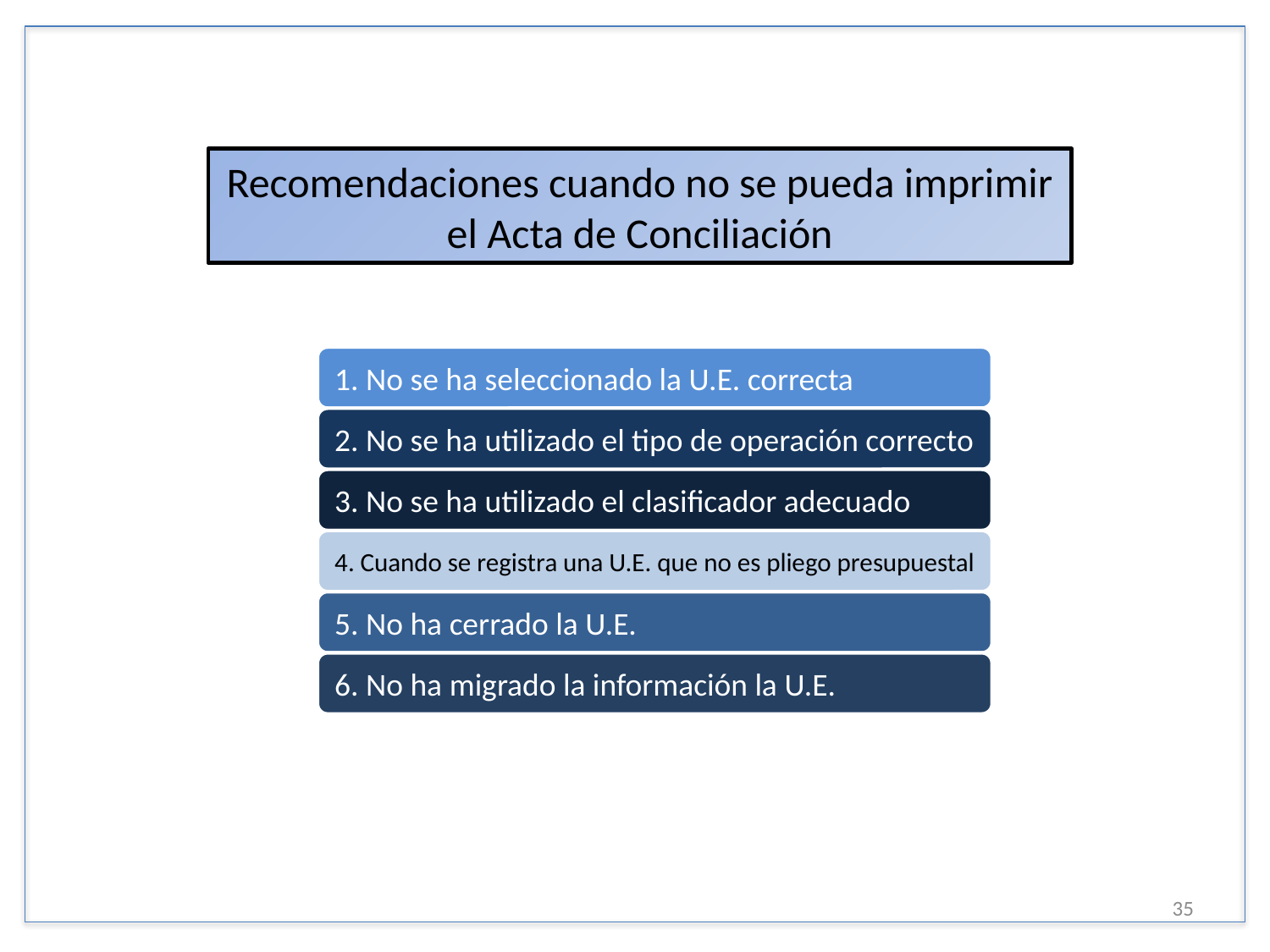

Recomendaciones cuando no se pueda imprimir el Acta de Conciliación
2. No se ha utilizado el tipo de operación correcto
3. No se ha utilizado el clasificador adecuado
4. Cuando se registra una U.E. que no es pliego presupuestal
1. No se ha seleccionado la U.E. correcta
5. No ha cerrado la U.E.
6. No ha migrado la información la U.E.
35